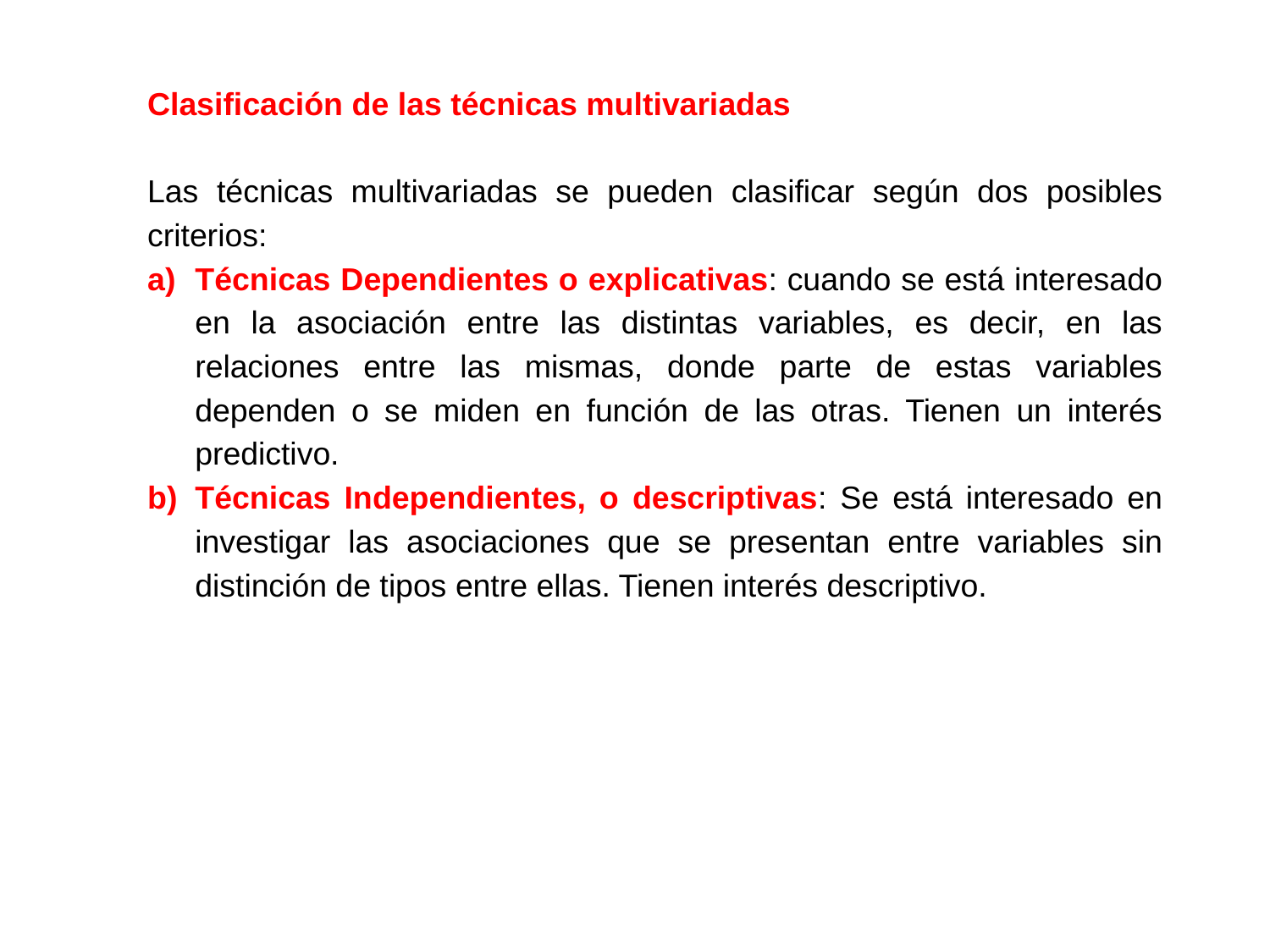

Clasificación de las técnicas multivariadas

Las técnicas multivariadas se pueden clasificar según dos posibles criterios:
Técnicas Dependientes o explicativas: cuando se está interesado en la asociación entre las distintas variables, es decir, en las relaciones entre las mismas, donde parte de estas variables dependen o se miden en función de las otras. Tienen un interés predictivo.
Técnicas Independientes, o descriptivas: Se está interesado en investigar las asociaciones que se presentan entre variables sin distinción de tipos entre ellas. Tienen interés descriptivo.